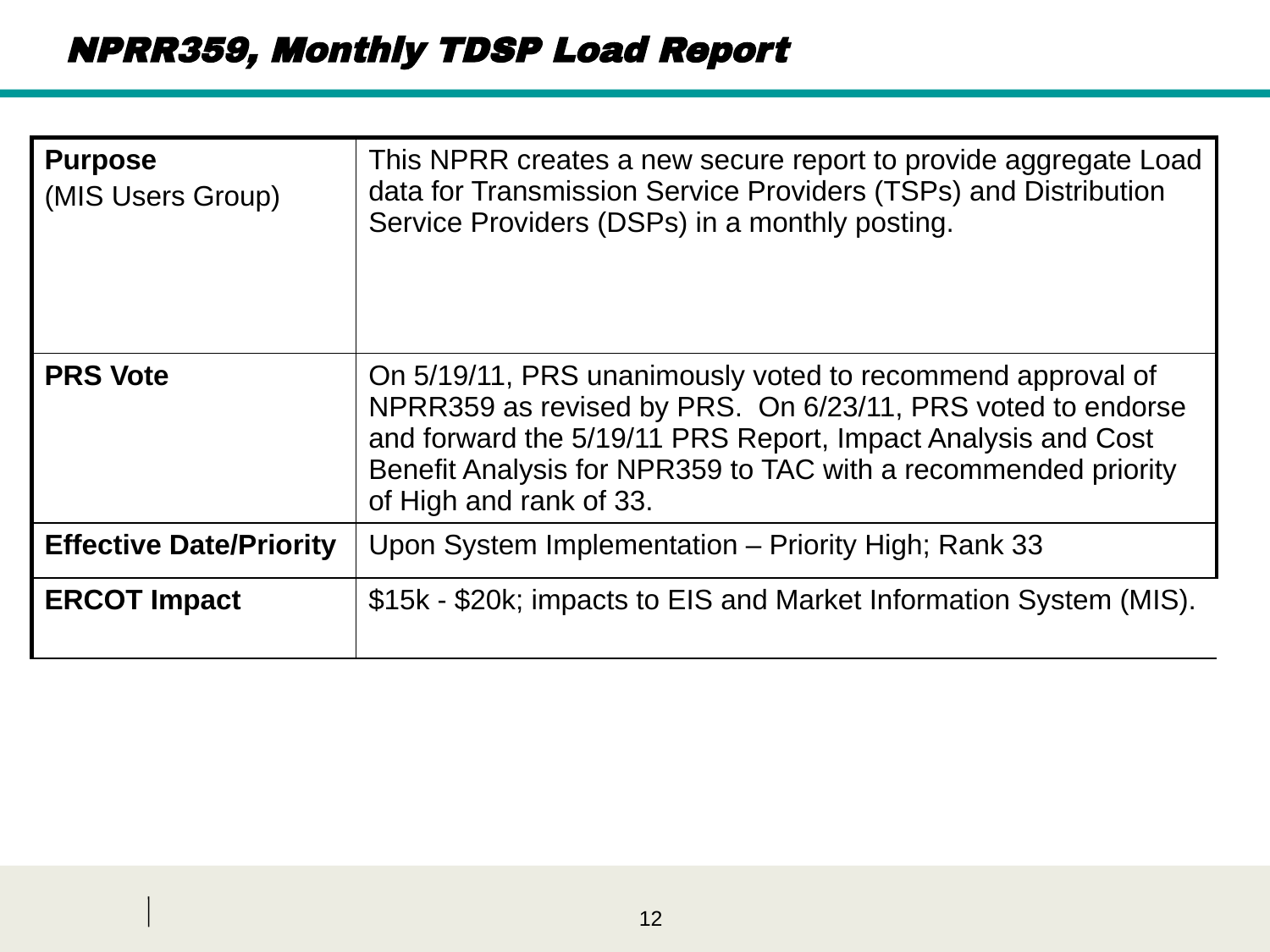

NPRR359, Monthly TDSP Load Report
| Purpose (MIS Users Group) | This NPRR creates a new secure report to provide aggregate Load data for Transmission Service Providers (TSPs) and Distribution Service Providers (DSPs) in a monthly posting. |
| --- | --- |
| PRS Vote | On 5/19/11, PRS unanimously voted to recommend approval of NPRR359 as revised by PRS. On 6/23/11, PRS voted to endorse and forward the 5/19/11 PRS Report, Impact Analysis and Cost Benefit Analysis for NPR359 to TAC with a recommended priority of High and rank of 33. |
| Effective Date/Priority | Upon System Implementation – Priority High; Rank 33 |
| ERCOT Impact | $15k - $20k; impacts to EIS and Market Information System (MIS). |